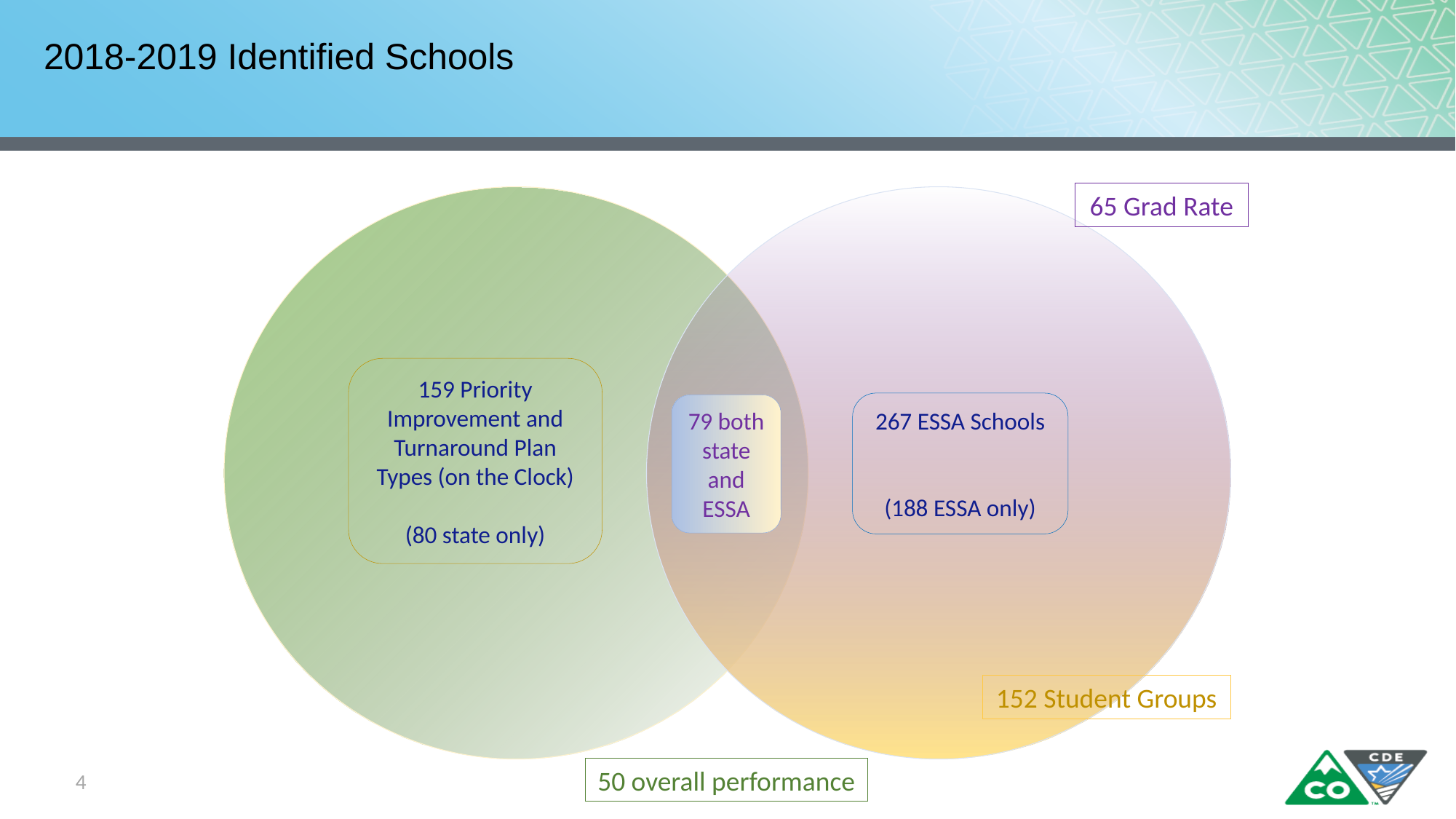

# 2018-2019 Identified Schools
65 Grad Rate

159 Priority Improvement and Turnaround Plan Types (on the Clock)

(80 state only)
267 ESSA Schools

(188 ESSA only)
79 both state and ESSA
152 Student Groups
50 overall performance
4